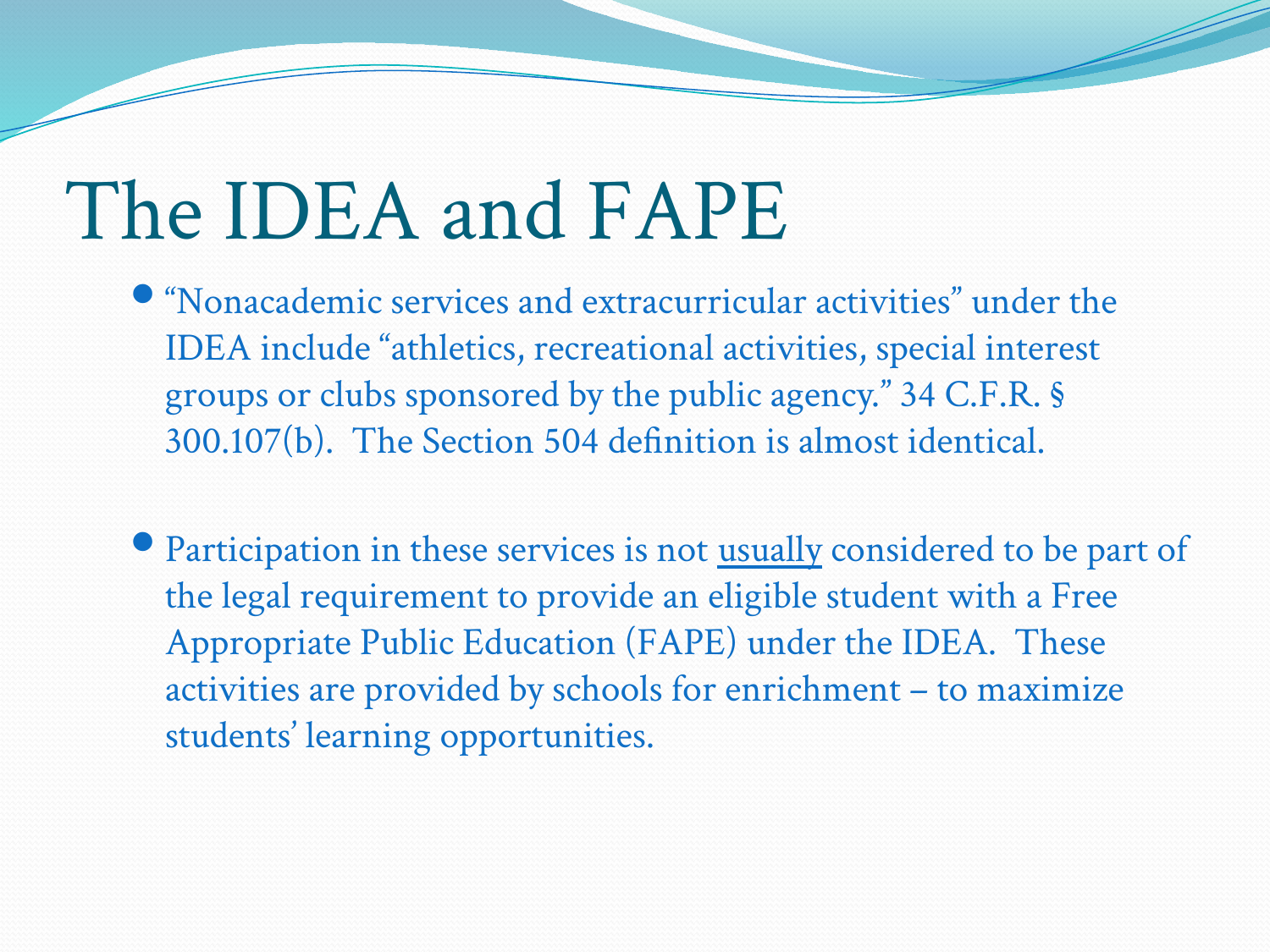

# The IDEA and FAPE
“Nonacademic services and extracurricular activities” under the IDEA include “athletics, recreational activities, special interest groups or clubs sponsored by the public agency.” 34 C.F.R. § 300.107(b).  The Section 504 definition is almost identical.

Participation in these services is not usually considered to be part of the legal requirement to provide an eligible student with a Free Appropriate Public Education (FAPE) under the IDEA.  These activities are provided by schools for enrichment – to maximize students’ learning opportunities.